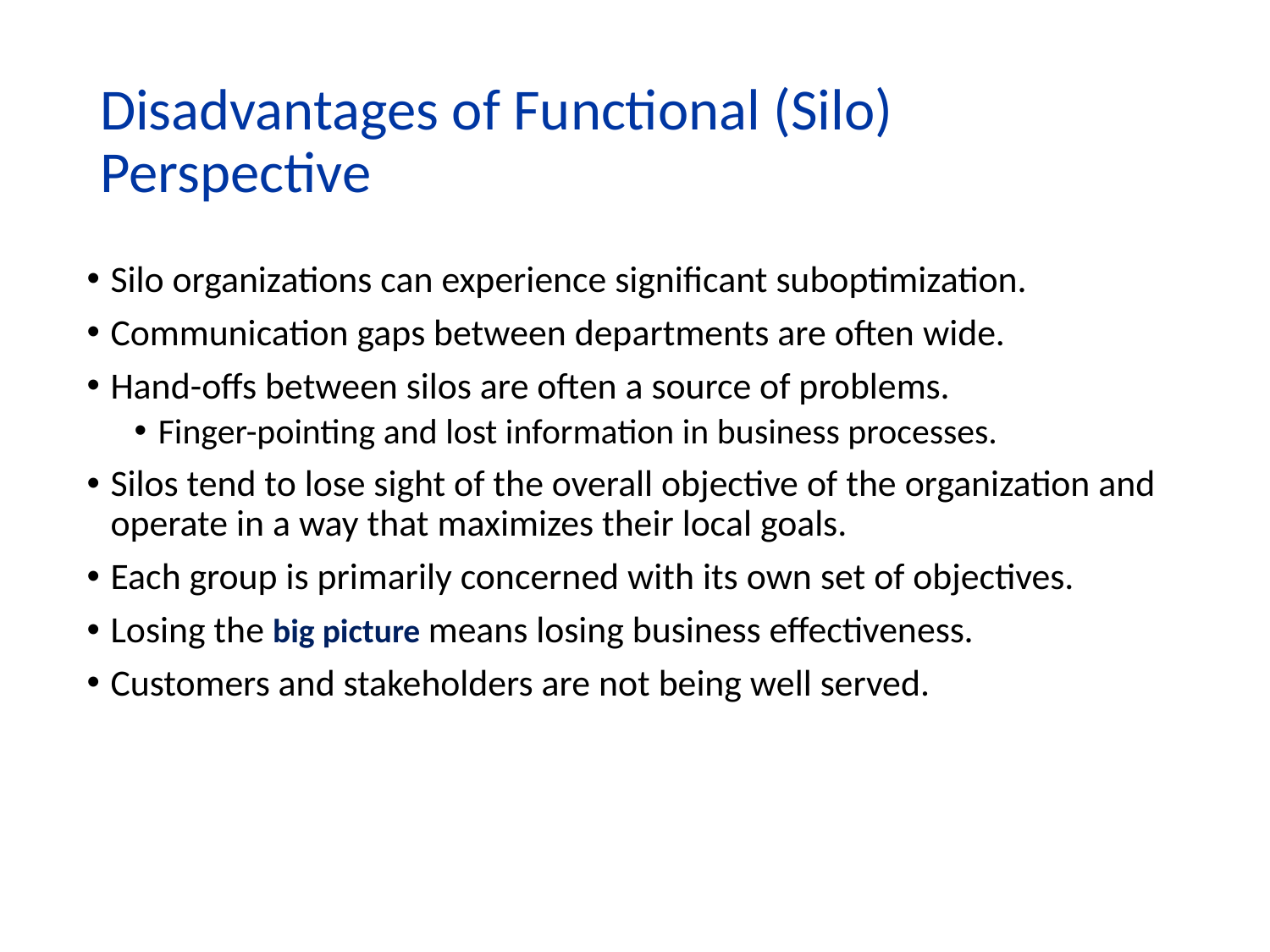

# Disadvantages of Functional (Silo) Perspective
Silo organizations can experience significant suboptimization.
Communication gaps between departments are often wide.
Hand-offs between silos are often a source of problems.
Finger-pointing and lost information in business processes.
Silos tend to lose sight of the overall objective of the organization and operate in a way that maximizes their local goals.
Each group is primarily concerned with its own set of objectives.
Losing the big picture means losing business effectiveness.
Customers and stakeholders are not being well served.